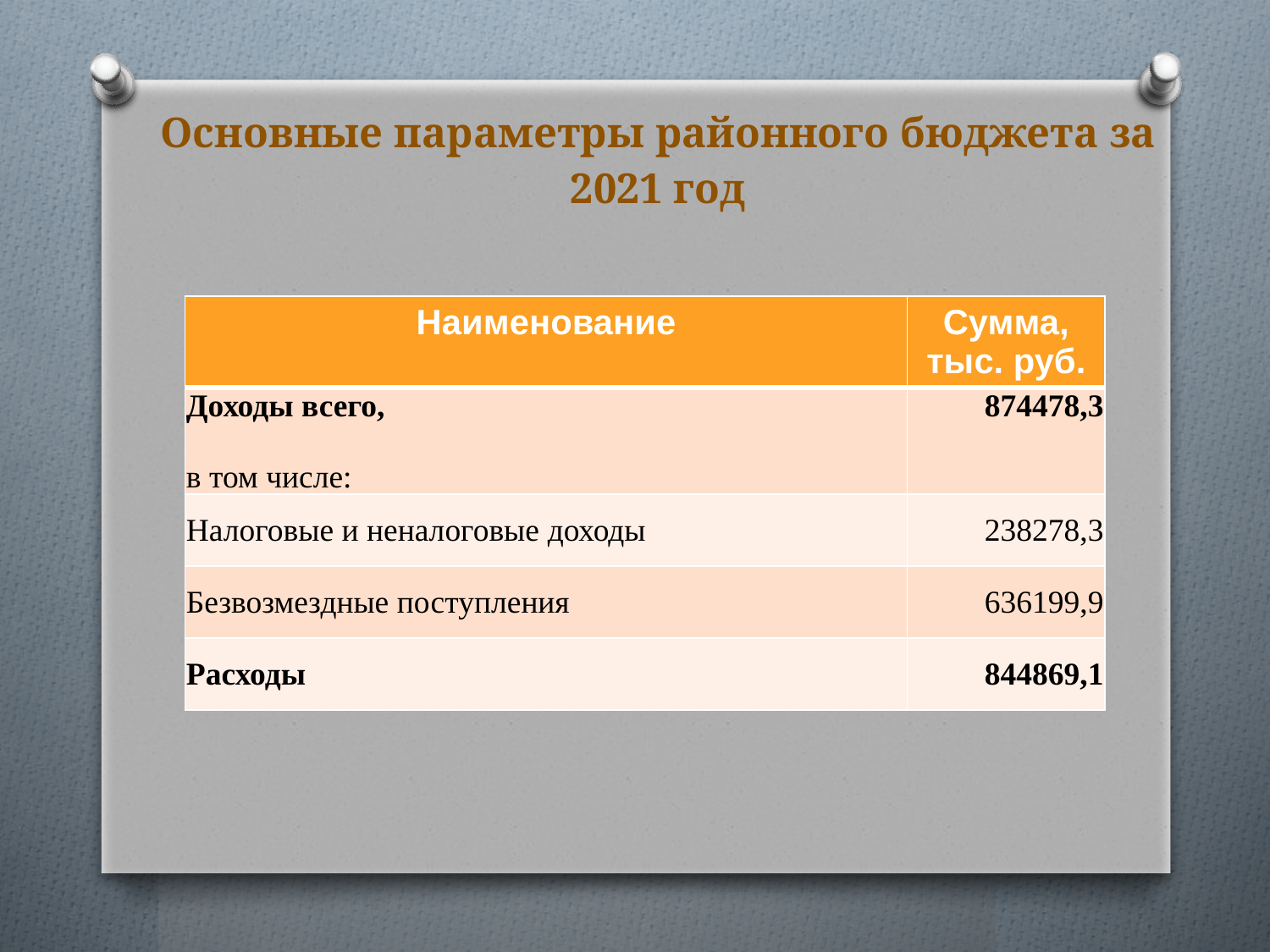

Основные параметры районного бюджета за 2021 год
| Наименование | Сумма, тыс. руб. |
| --- | --- |
| Доходы всего, в том числе: | 874478,3 |
| Налоговые и неналоговые доходы | 238278,3 |
| Безвозмездные поступления | 636199,9 |
| Расходы | 844869,1 |